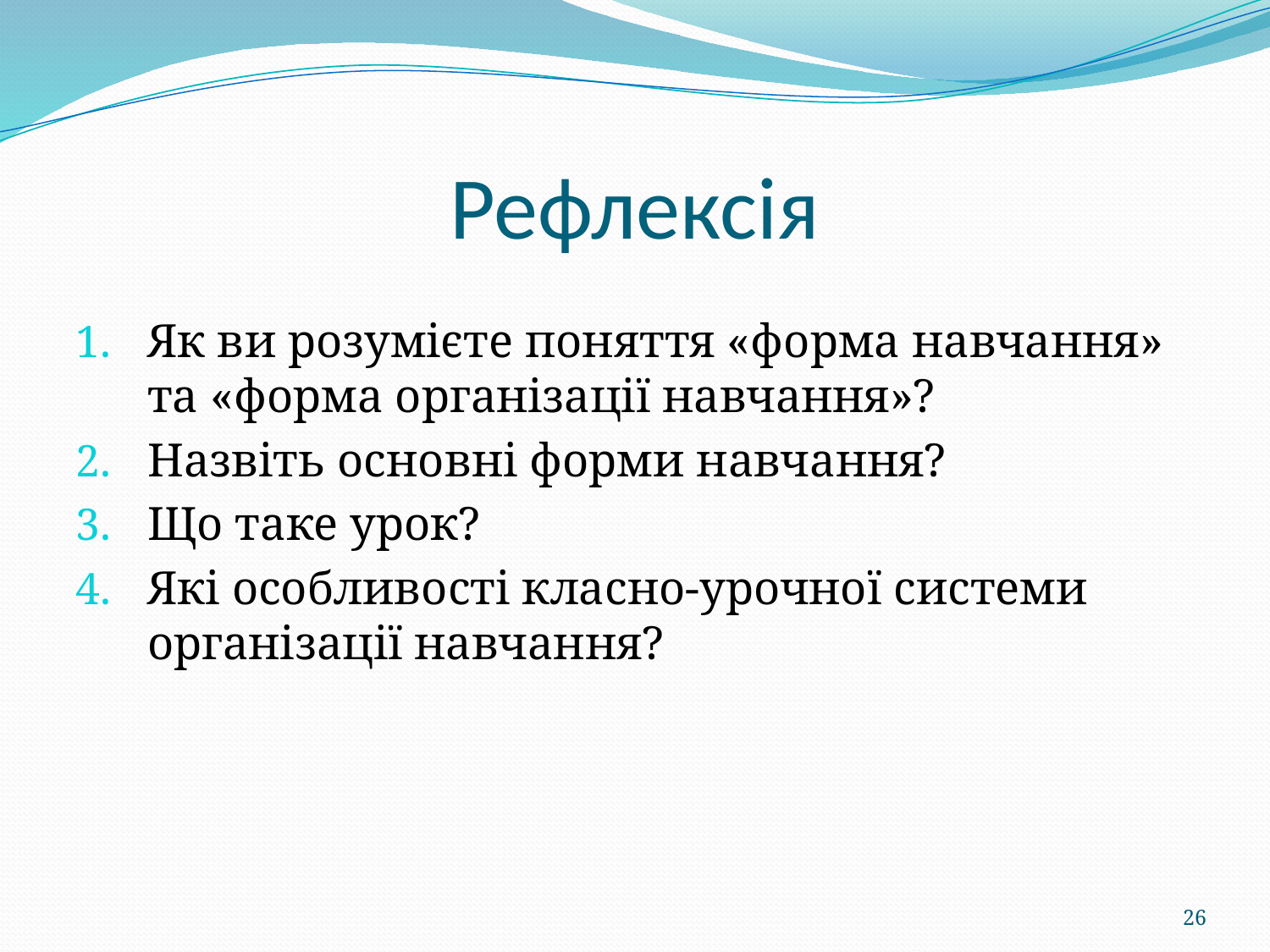

# Рефлексія
Як ви розумієте поняття «форма навчання» та «форма організації навчання»?
Назвіть основні форми навчання?
Що таке урок?
Які особливості класно-урочної системи організації навчання?
26